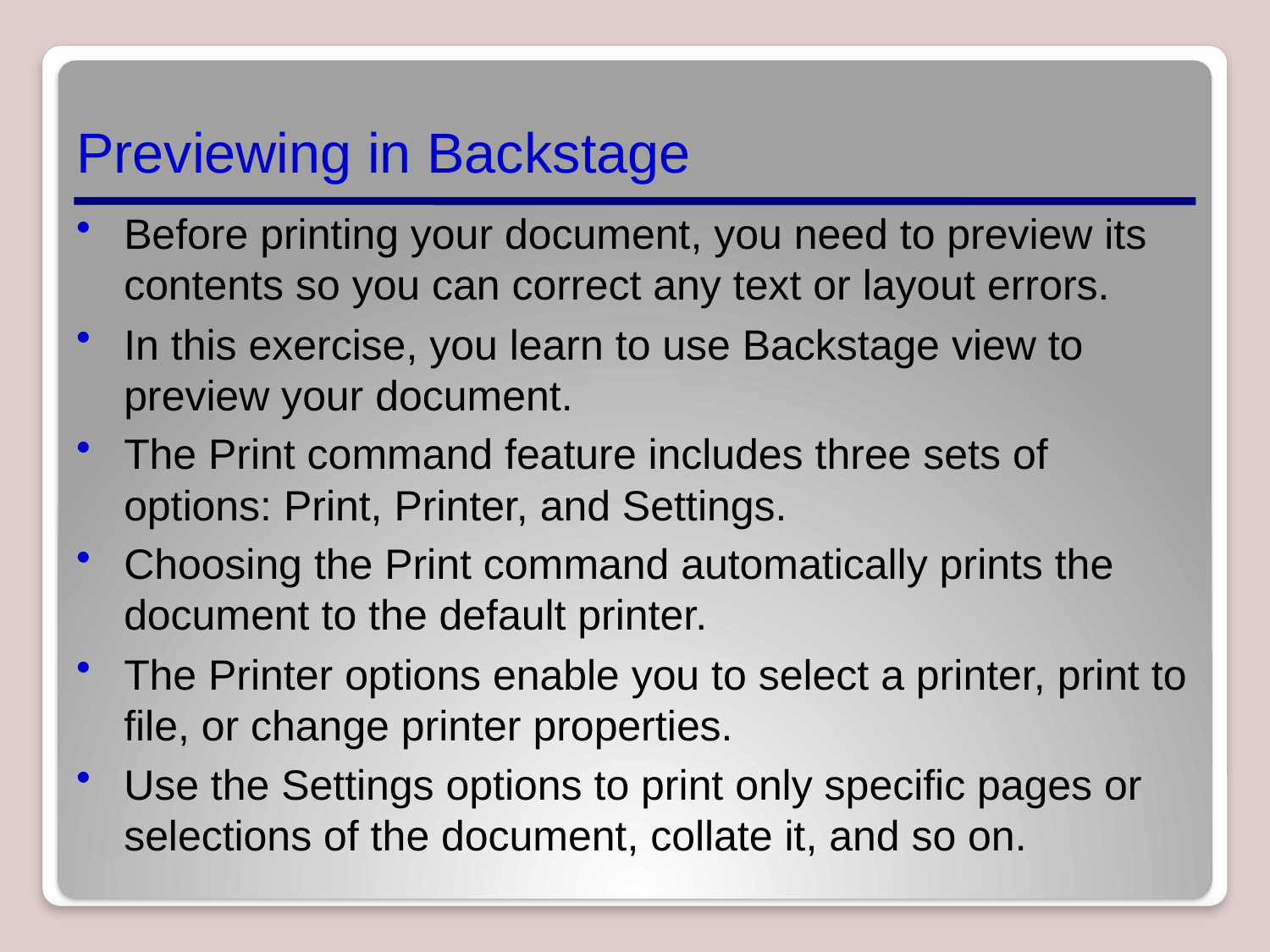

# Previewing in Backstage
Before printing your document, you need to preview its contents so you can correct any text or layout errors.
In this exercise, you learn to use Backstage view to preview your document.
The Print command feature includes three sets of options: Print, Printer, and Settings.
Choosing the Print command automatically prints the document to the default printer.
The Printer options enable you to select a printer, print to file, or change printer properties.
Use the Settings options to print only specific pages or selections of the document, collate it, and so on.